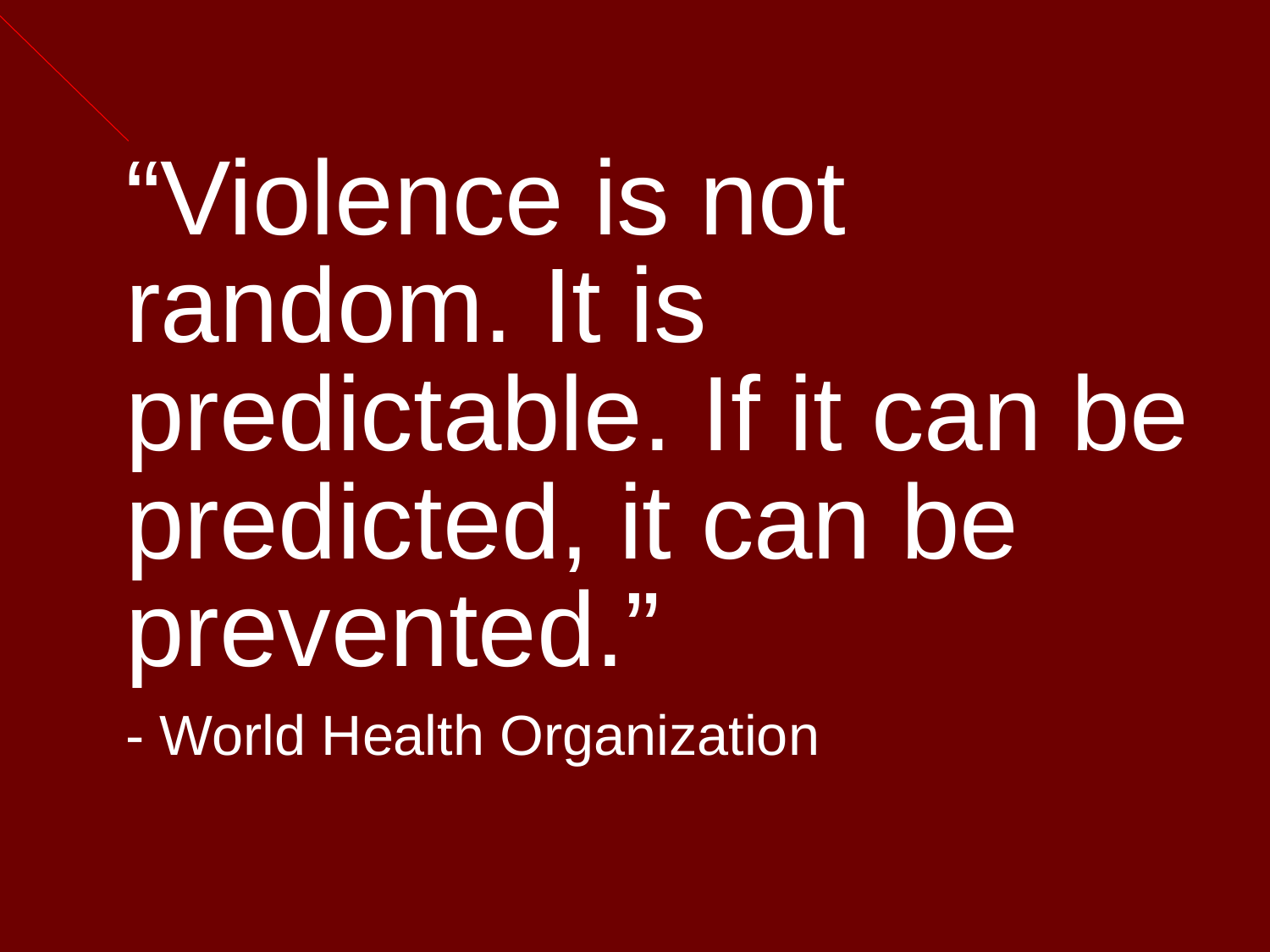

“Violence is not random. It is predictable. If it can be predicted, it can be prevented.”
- World Health Organization